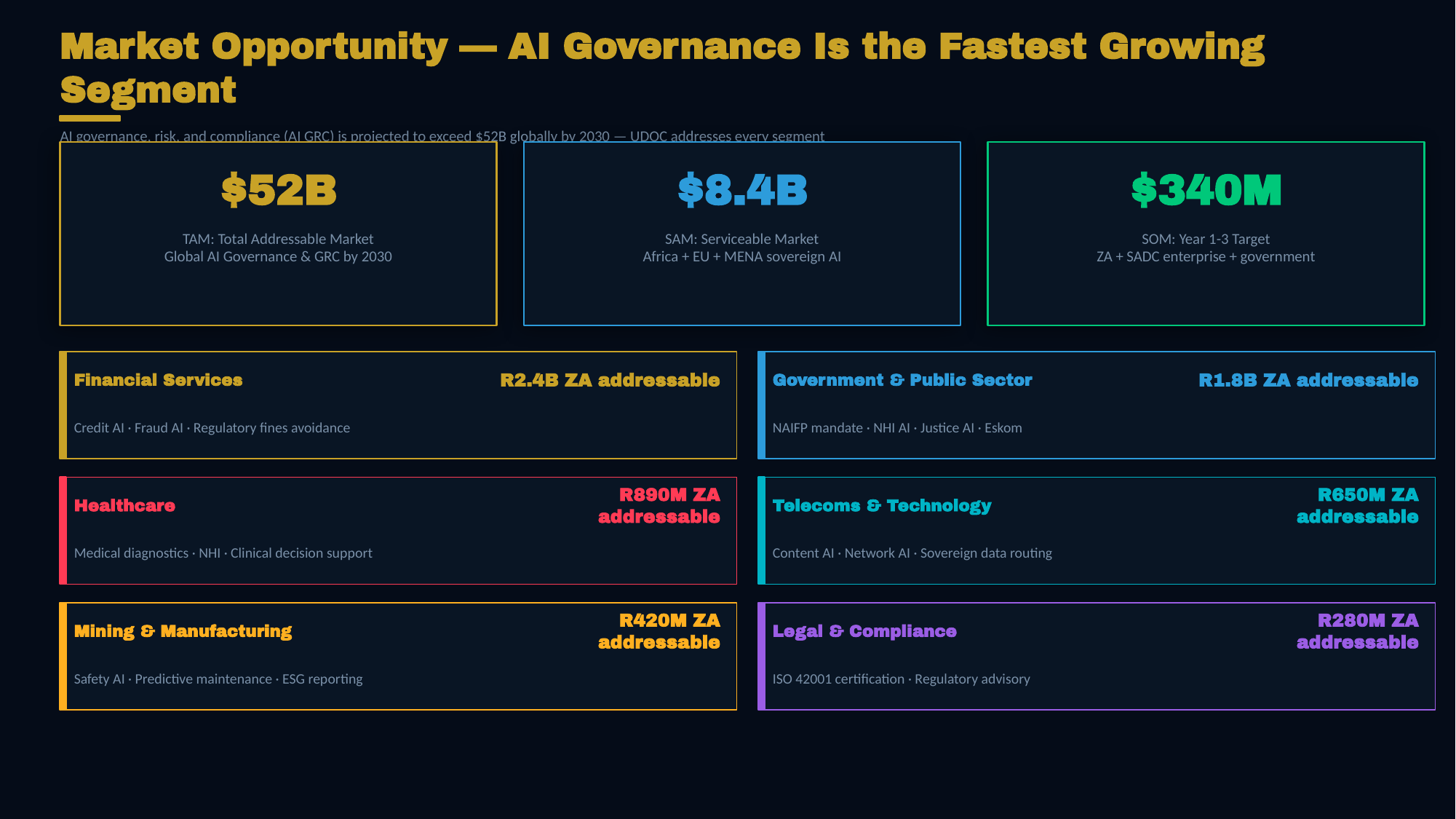

Market Opportunity — AI Governance Is the Fastest Growing Segment

AI governance, risk, and compliance (AI GRC) is projected to exceed $52B globally by 2030 — UDOC addresses every segment

$52B
$8.4B
$340M
TAM: Total Addressable Market
Global AI Governance & GRC by 2030
SAM: Serviceable Market
Africa + EU + MENA sovereign AI
SOM: Year 1-3 Target
ZA + SADC enterprise + government

Financial Services
R2.4B ZA addressable
Government & Public Sector
R1.8B ZA addressable
Credit AI · Fraud AI · Regulatory fines avoidance
NAIFP mandate · NHI AI · Justice AI · Eskom

Healthcare
R890M ZA addressable
Telecoms & Technology
R650M ZA addressable
Medical diagnostics · NHI · Clinical decision support
Content AI · Network AI · Sovereign data routing

Mining & Manufacturing
R420M ZA addressable
Legal & Compliance
R280M ZA addressable
Safety AI · Predictive maintenance · ESG reporting
ISO 42001 certification · Regulatory advisory